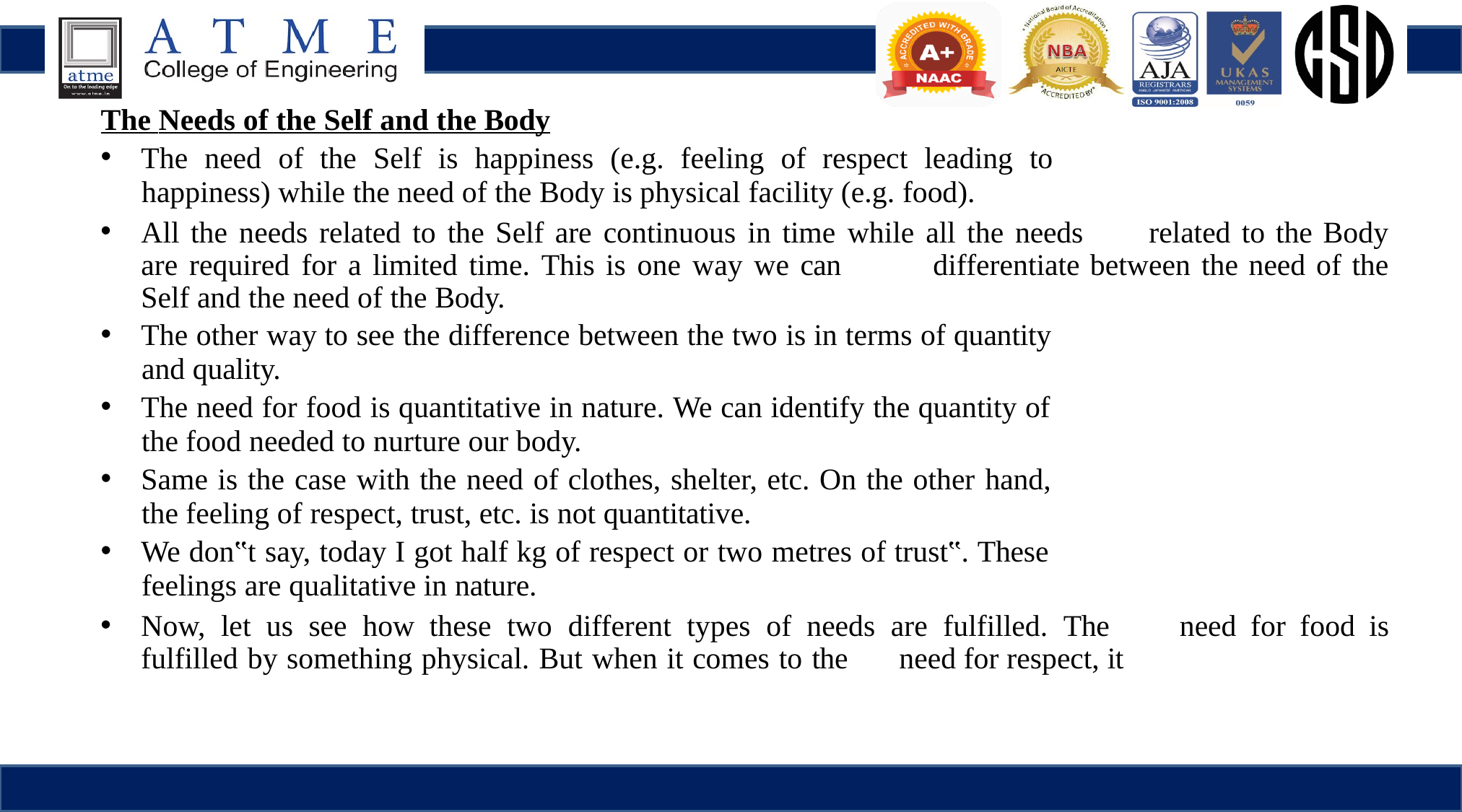

The Needs of the Self and the Body
The  need  of  the  Self  is  happiness  (e.g.  feeling  of  respect  leading  to
happiness) while the need of the Body is physical facility (e.g. food).
All the needs related to the Self are continuous in time while all the needs 	related to the Body are required for a limited time. This is one way we can 	differentiate between the need of the Self and the need of the Body.
The other way to see the difference between the two is in terms of quantity
and quality.
The need for food is quantitative in nature. We can identify the quantity of
the food needed to nurture our body.
Same is the case with the need of clothes, shelter, etc. On the other hand,
the feeling of respect, trust, etc. is not quantitative.
We don‟t say, today I got half kg of respect or two metres of trust‟. These
feelings are qualitative in nature.
Now, let us see how these two different types of needs are fulfilled. The 	need for food is fulfilled by something physical. But when it comes to the 	need for respect, it